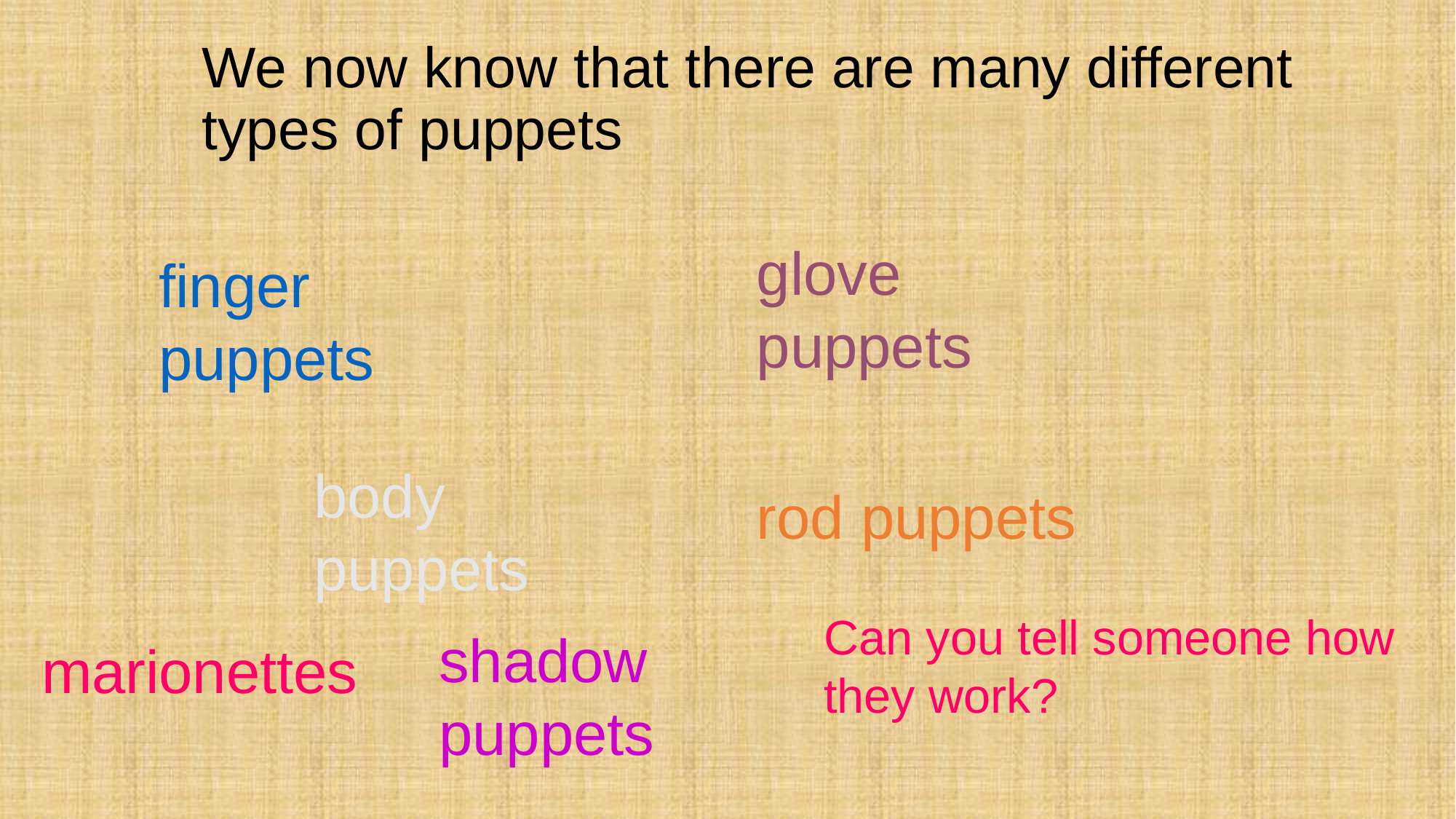

# We now know that there are many different types of puppets
glove puppets
finger puppets
body puppets
rod puppets
Can you tell someone how they work?
shadow puppets
marionettes